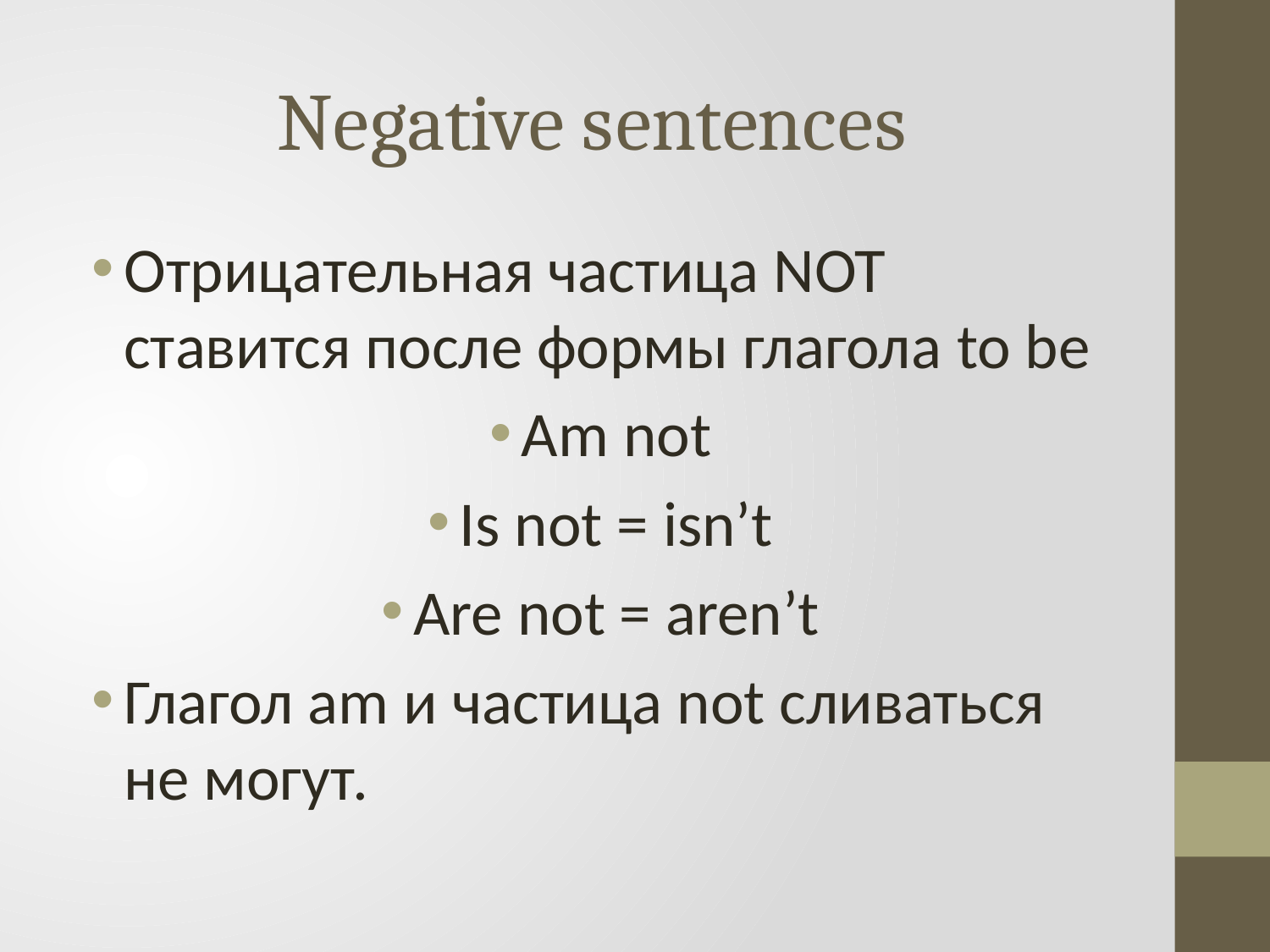

# Negative sentences
Отрицательная частица NOT ставится после формы глагола to be
Am not
Is not = isn’t
Are not = aren’t
Глагол am и частица not сливаться не могут.